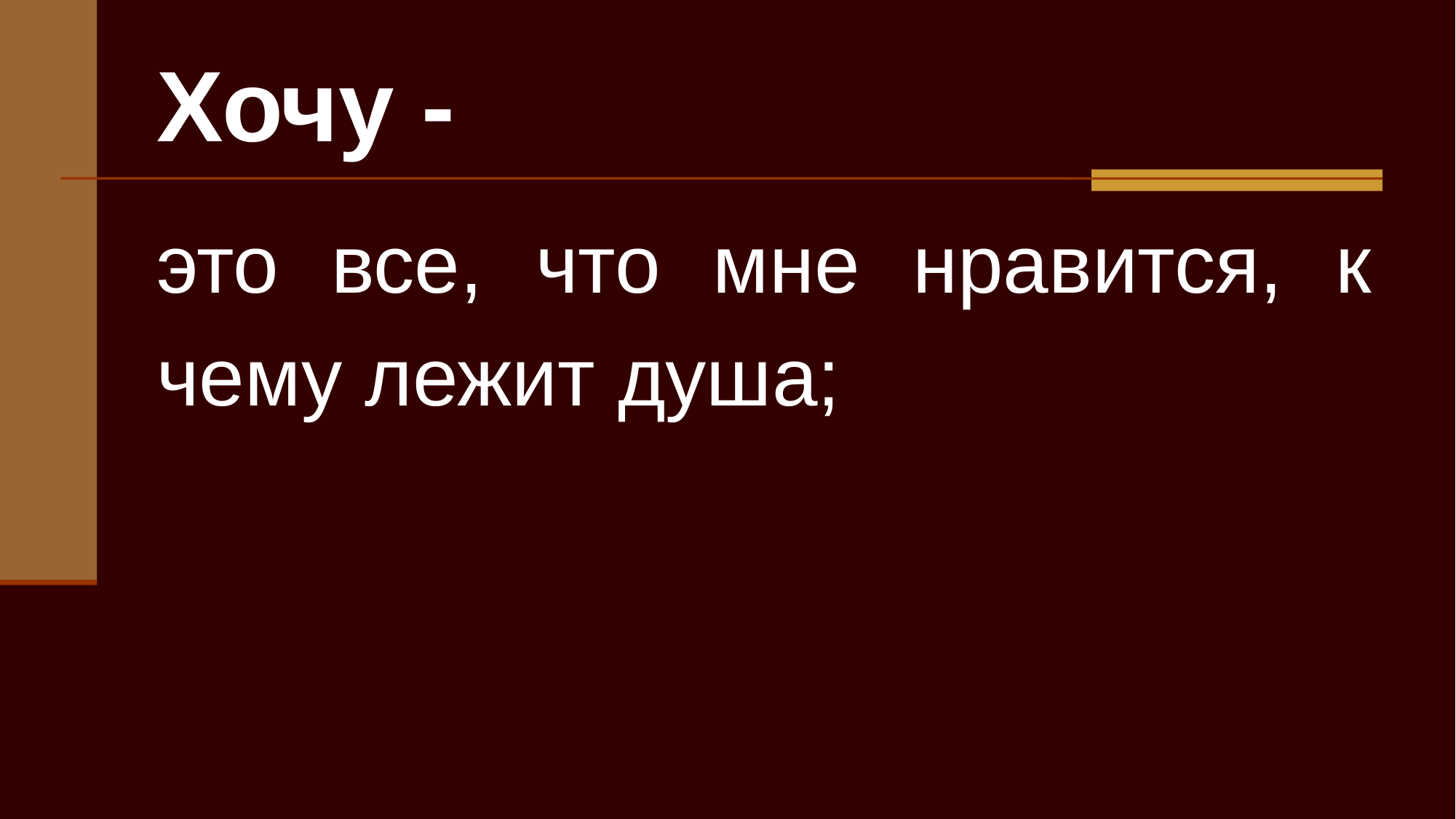

# Хочу -
это все, что мне нравится, к чему лежит душа;